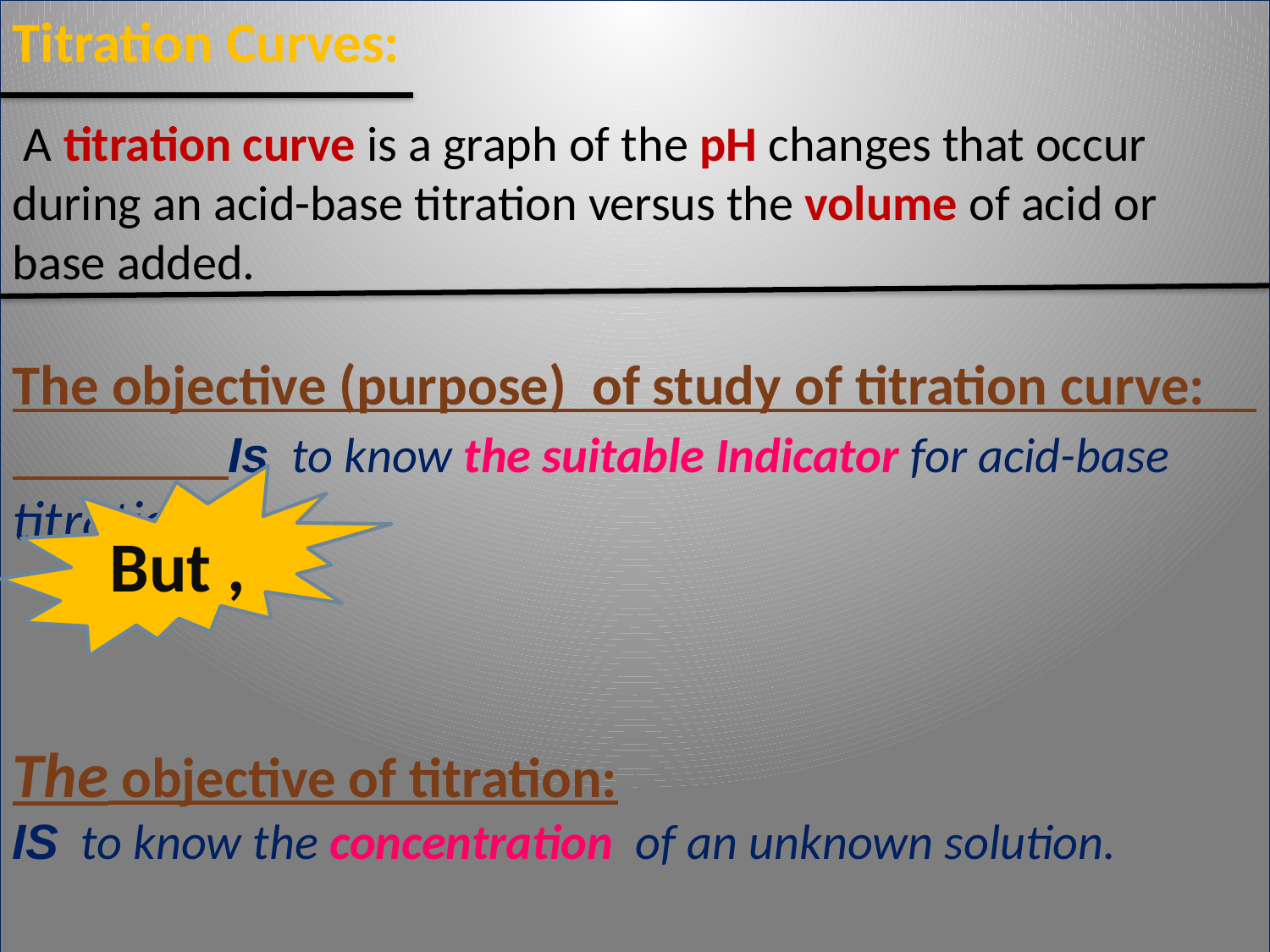

Titration Curves:

 A titration curve is a graph of the pH changes that occur during an acid-base titration versus the volume of acid or base added.

The objective (purpose)  of study of titration curve:                      Is  to know the suitable Indicator for acid-base titration.

                                                                                                  The objective of titration:
IS  to know the concentration  of an unknown solution.

But ,